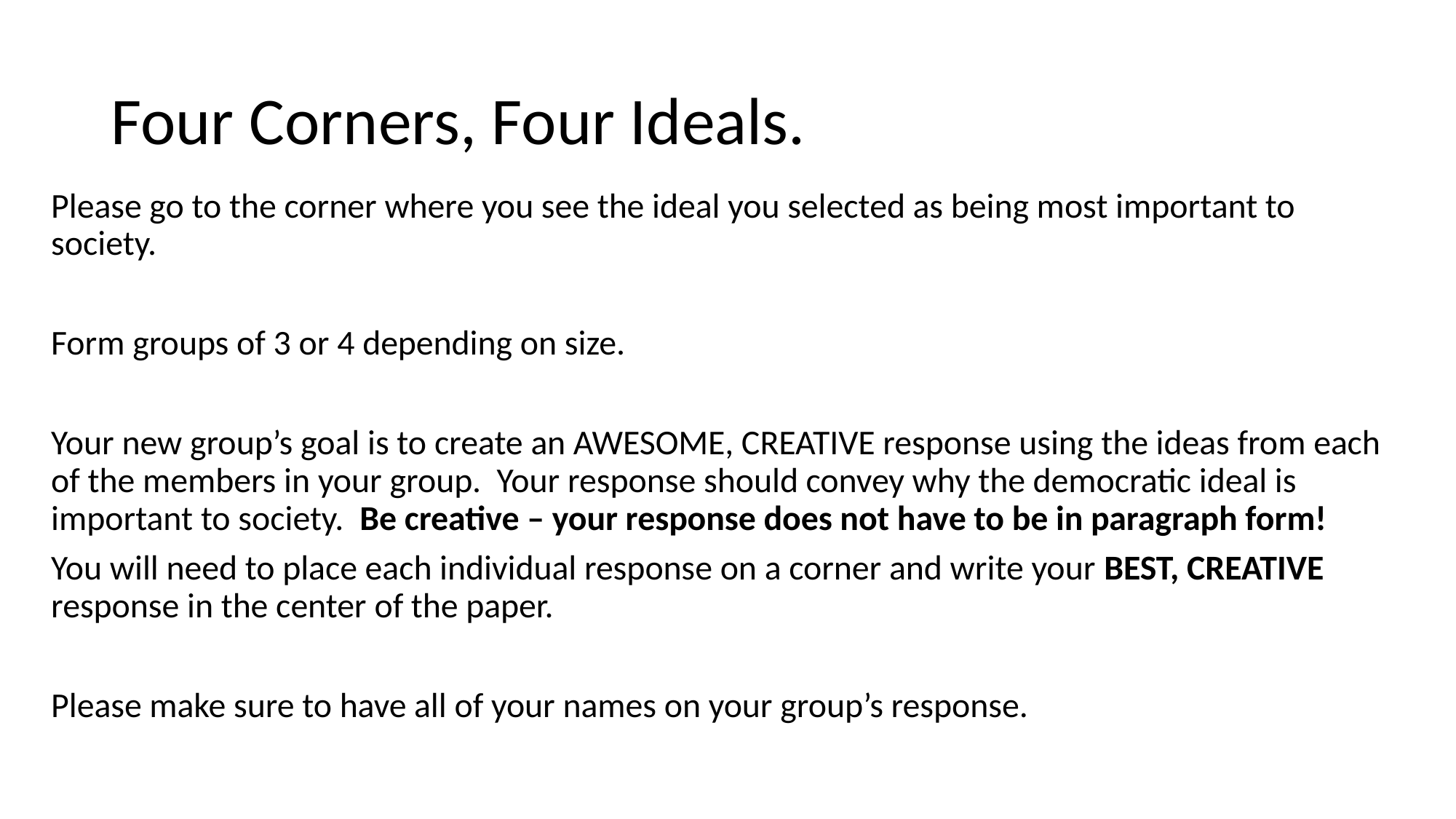

# Four Corners, Four Ideals.
Please go to the corner where you see the ideal you selected as being most important to society.

Form groups of 3 or 4 depending on size.

Your new group’s goal is to create an AWESOME, CREATIVE response using the ideas from each of the members in your group.  Your response should convey why the democratic ideal is important to society.  Be creative – your response does not have to be in paragraph form!
You will need to place each individual response on a corner and write your BEST, CREATIVE response in the center of the paper.

Please make sure to have all of your names on your group’s response.